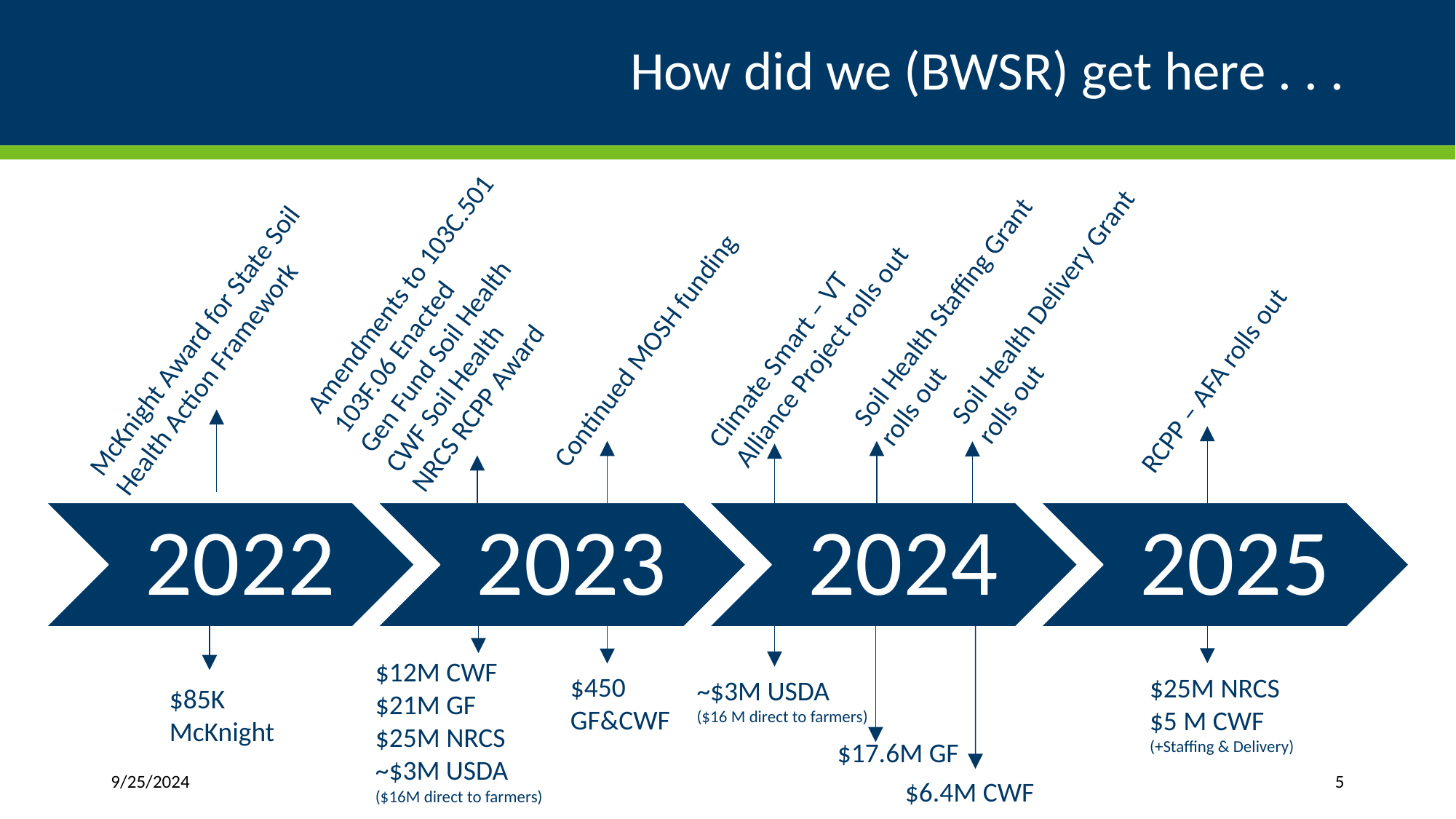

# How did we (BWSR) get here . . .
Amendments to 103C.501
103F.06 Enacted
Gen Fund Soil Health
CWF Soil Health
NRCS RCPP Award
Soil Health Delivery Grant rolls out
Soil Health Staffing Grant rolls out
Climate Smart – VT Alliance Project rolls out
McKnight Award for State Soil Health Action Framework
Continued MOSH funding
RCPP – AFA rolls out
2022
2023
2024
2025
$12M CWF
$21M GF
$25M NRCS
~$3M USDA
($16M direct to farmers)
$450 GF&CWF
$25M NRCS
$5 M CWF
(+Staffing & Delivery)
~$3M USDA
($16 M direct to farmers)
$85K McKnight
$17.6M GF
9/25/2024
5
$6.4M CWF